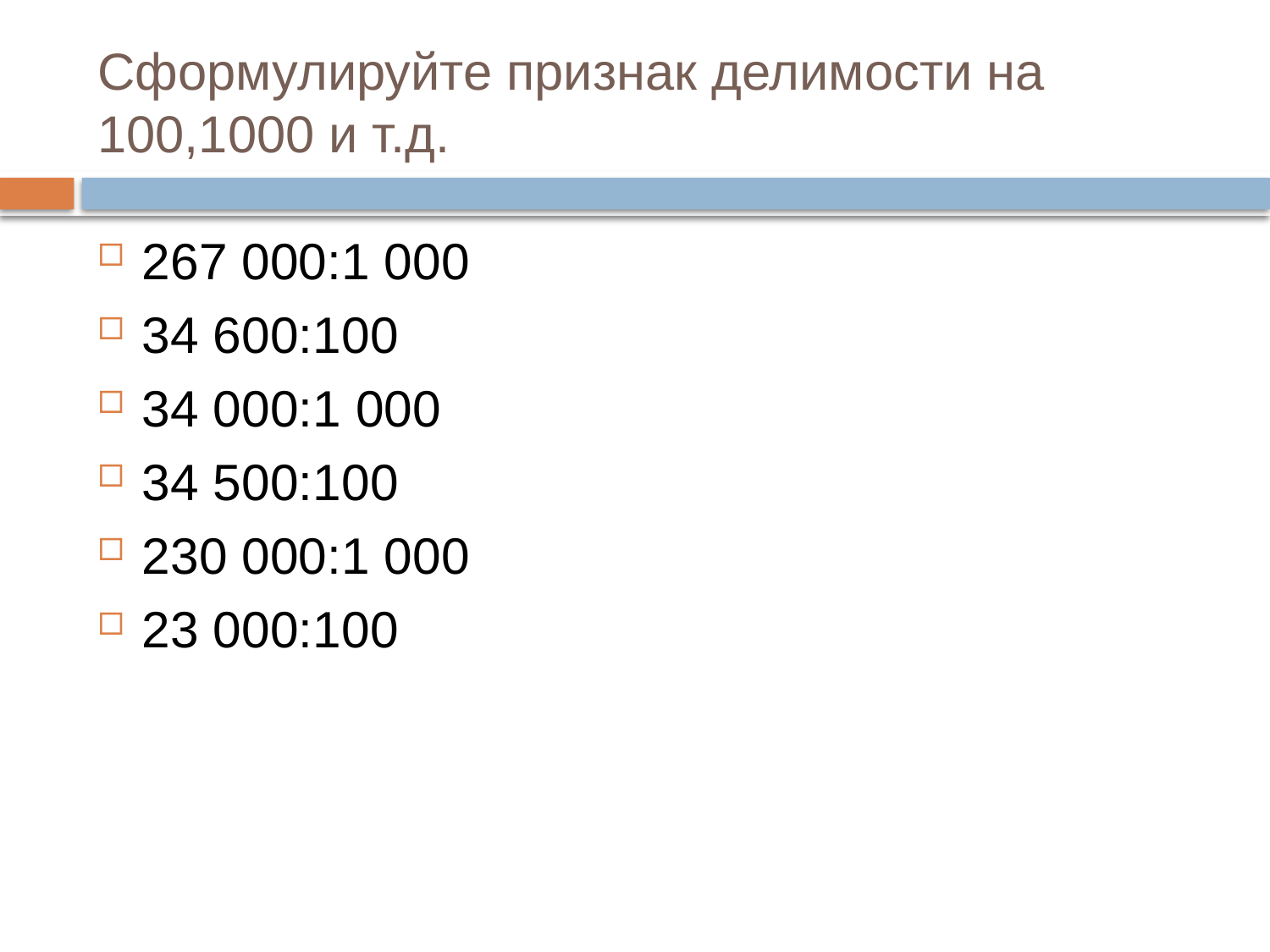

# Сформулируйте признак делимости на 100,1000 и т.д.
267 000:1 000
34 600:100
34 000:1 000
34 500:100
230 000:1 000
23 000:100